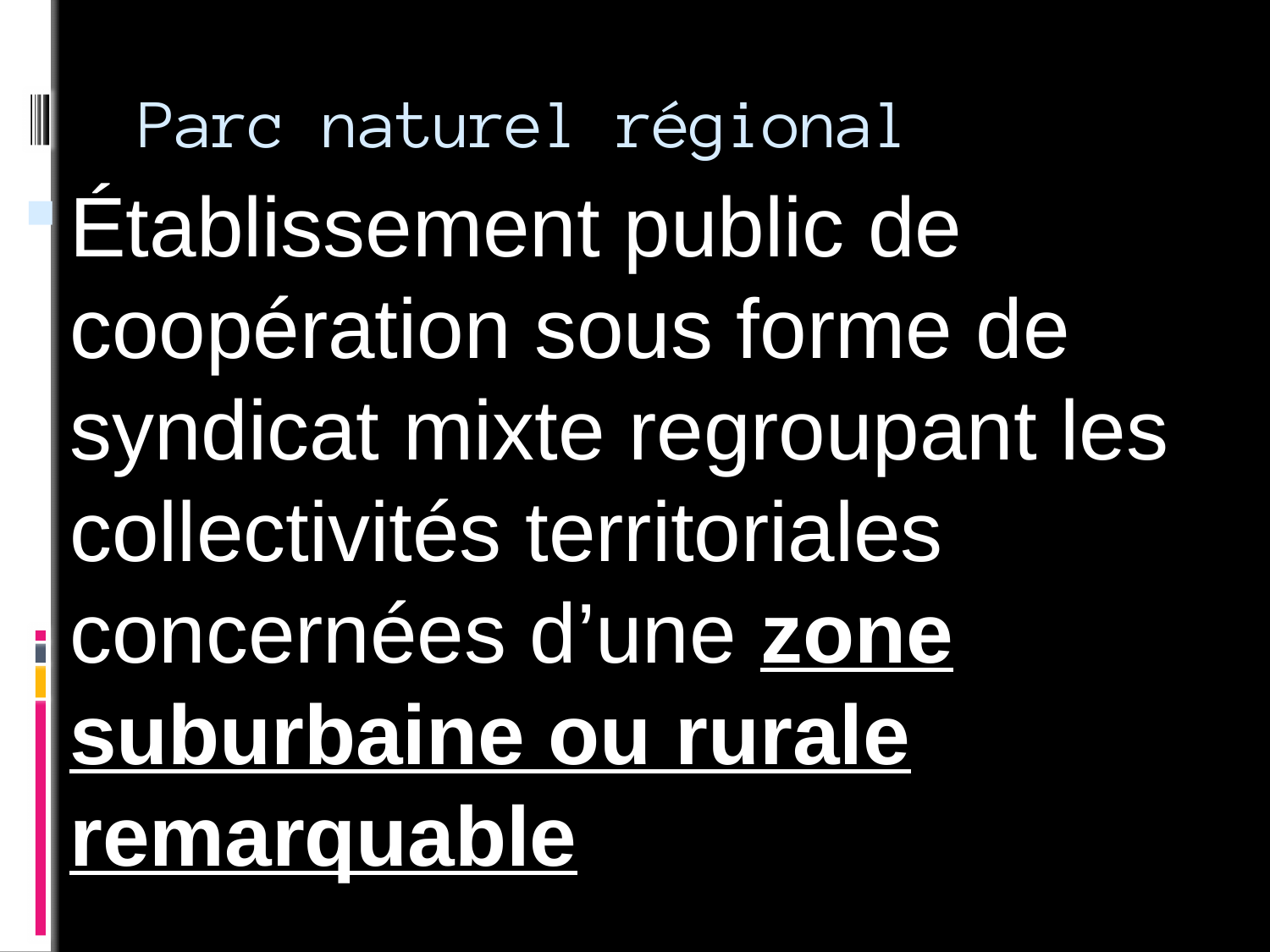

# Parc naturel régional
Établissement public de coopération sous forme de syndicat mixte regroupant les collectivités territoriales concernées d’une zone suburbaine ou rurale remarquable